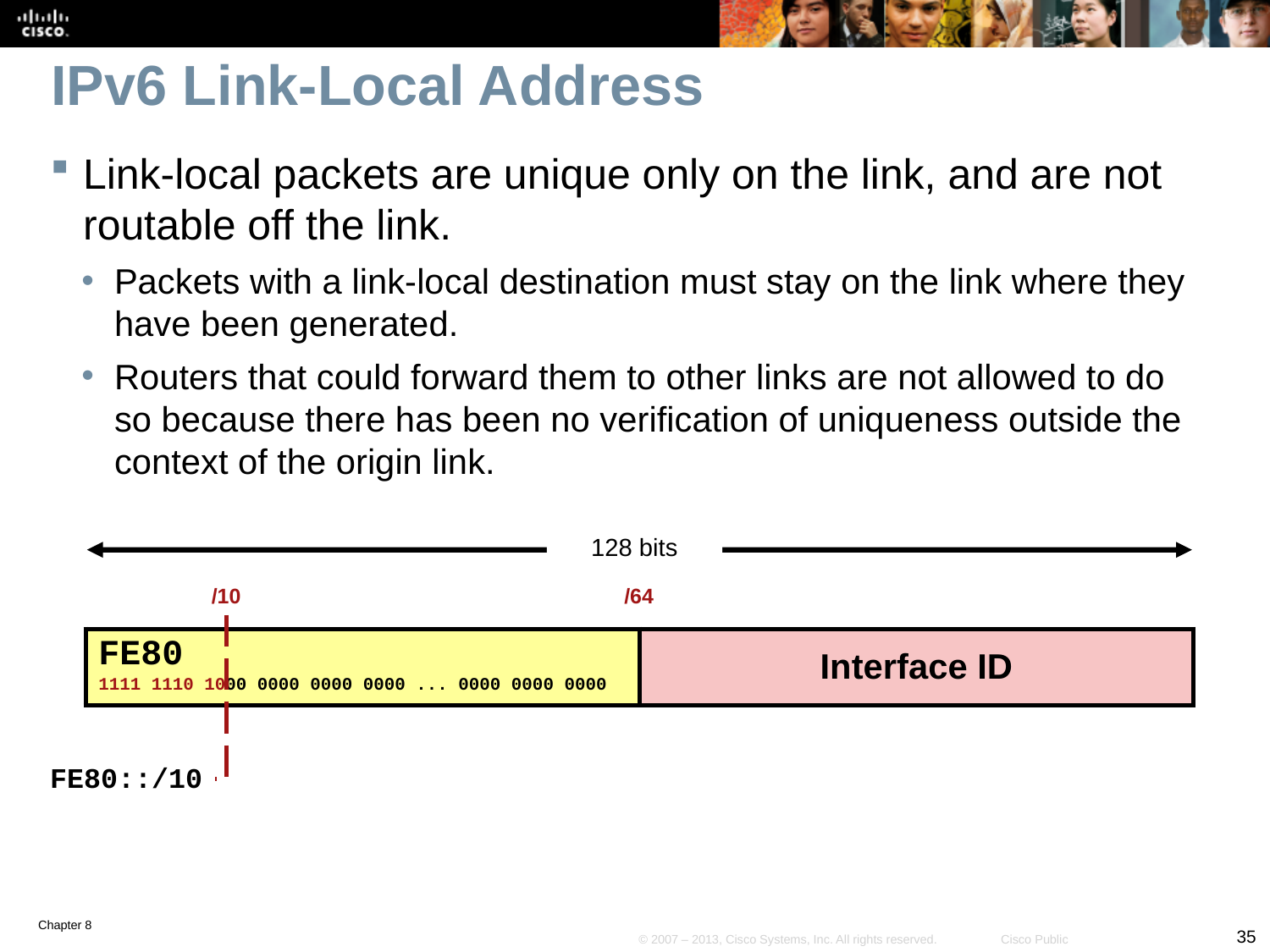

# IPv6 Link-Local Address
Link-local packets are unique only on the link, and are not routable off the link.
Packets with a link-local destination must stay on the link where they have been generated.
Routers that could forward them to other links are not allowed to do so because there has been no verification of uniqueness outside the context of the origin link.
128 bits

/10
/64
| FE80 1111 1110 1000 0000 0000 0000 ... 0000 0000 0000 | Interface ID |
| --- | --- |
FE80::/10